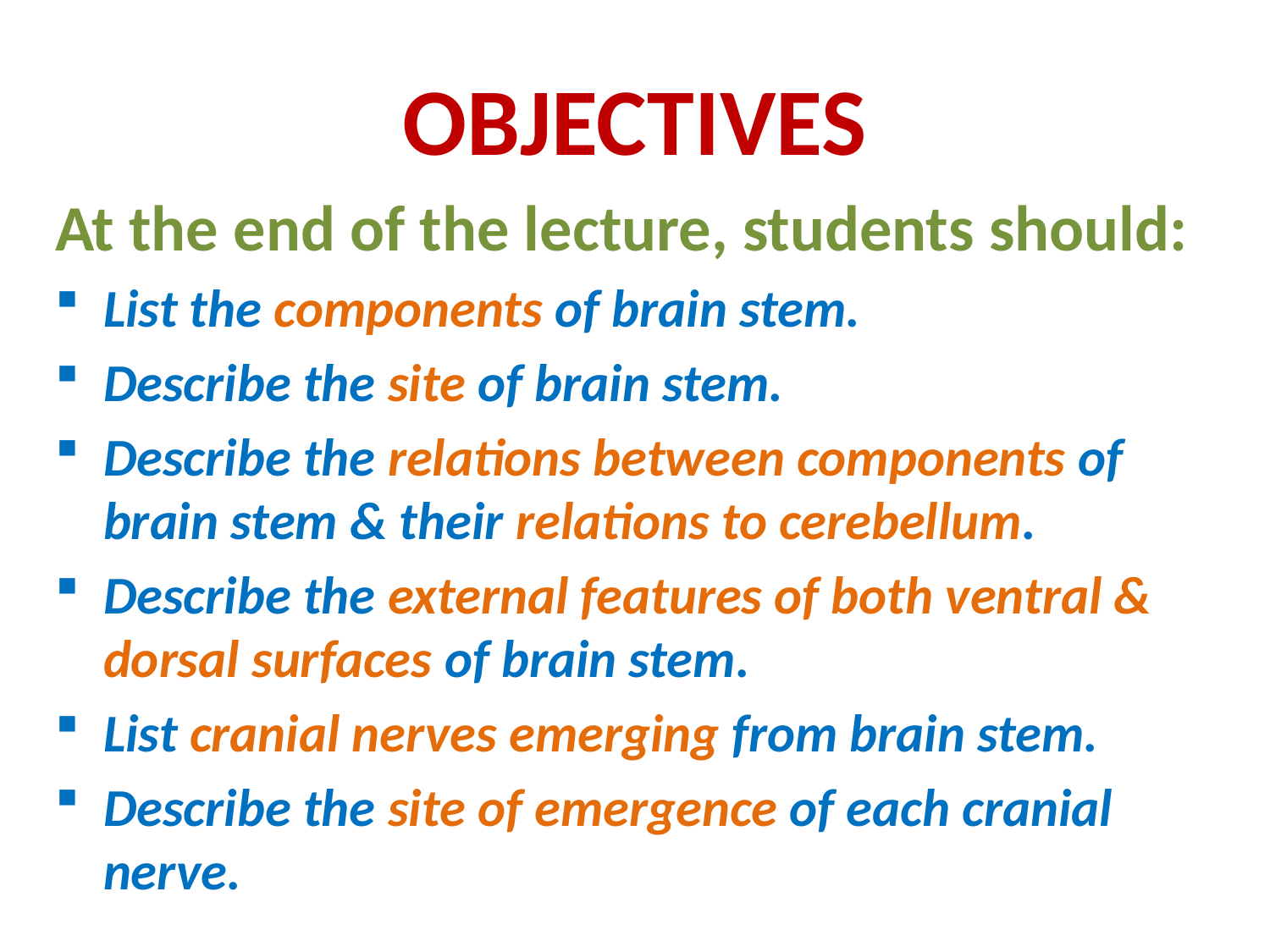

# OBJECTIVES
At the end of the lecture, students should:
List the components of brain stem.
Describe the site of brain stem.
Describe the relations between components of brain stem & their relations to cerebellum.
Describe the external features of both ventral & dorsal surfaces of brain stem.
List cranial nerves emerging from brain stem.
Describe the site of emergence of each cranial nerve.